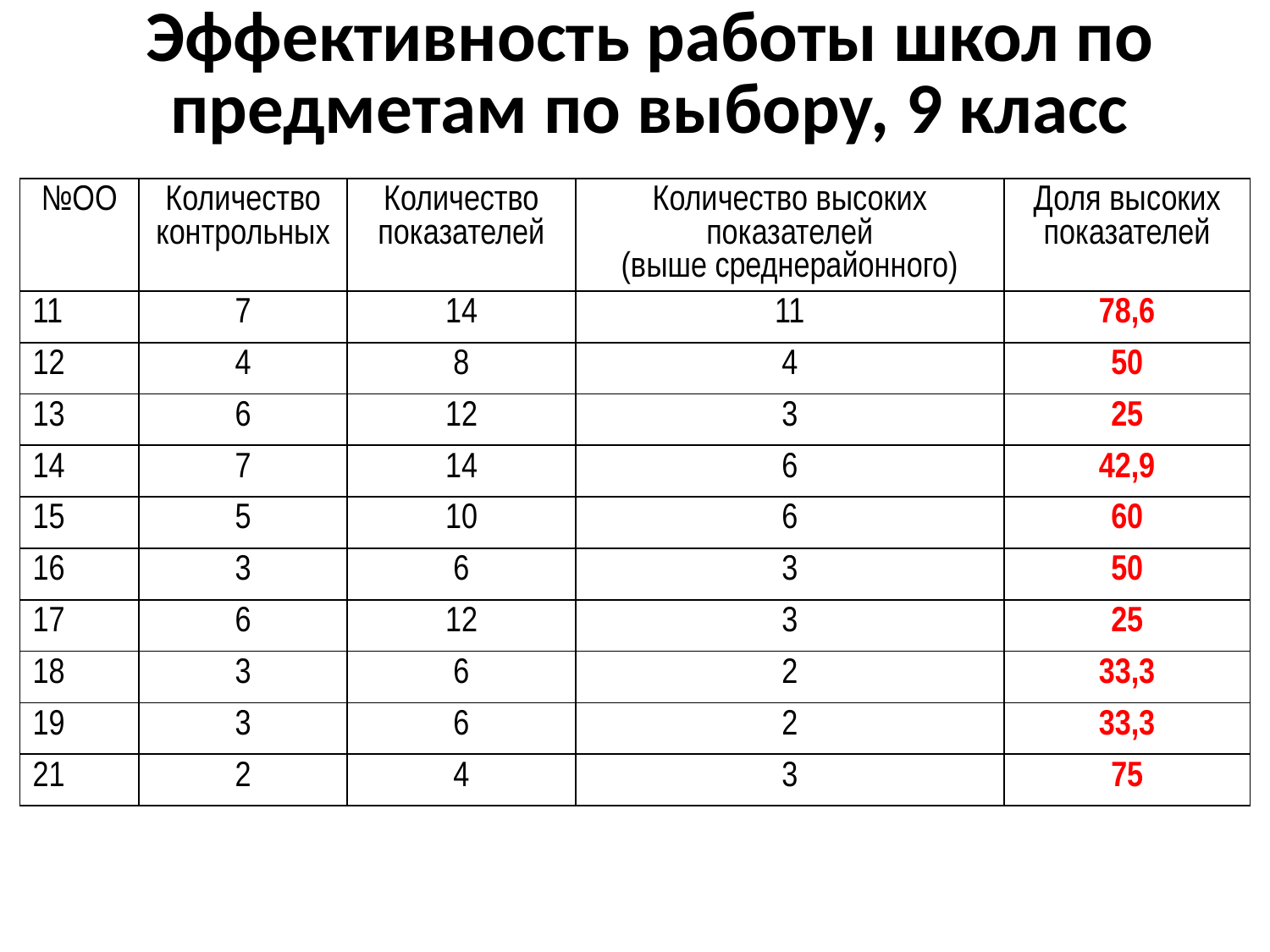

# Эффективность работы школ по предметам по выбору, 9 класс
| №ОО | Количество контрольных | Количество показателей | Количество высоких показателей (выше среднерайонного) | Доля высоких показателей |
| --- | --- | --- | --- | --- |
| 11 | 7 | 14 | 11 | 78,6 |
| 12 | 4 | 8 | 4 | 50 |
| 13 | 6 | 12 | 3 | 25 |
| 14 | 7 | 14 | 6 | 42,9 |
| 15 | 5 | 10 | 6 | 60 |
| 16 | 3 | 6 | 3 | 50 |
| 17 | 6 | 12 | 3 | 25 |
| 18 | 3 | 6 | 2 | 33,3 |
| 19 | 3 | 6 | 2 | 33,3 |
| 21 | 2 | 4 | 3 | 75 |